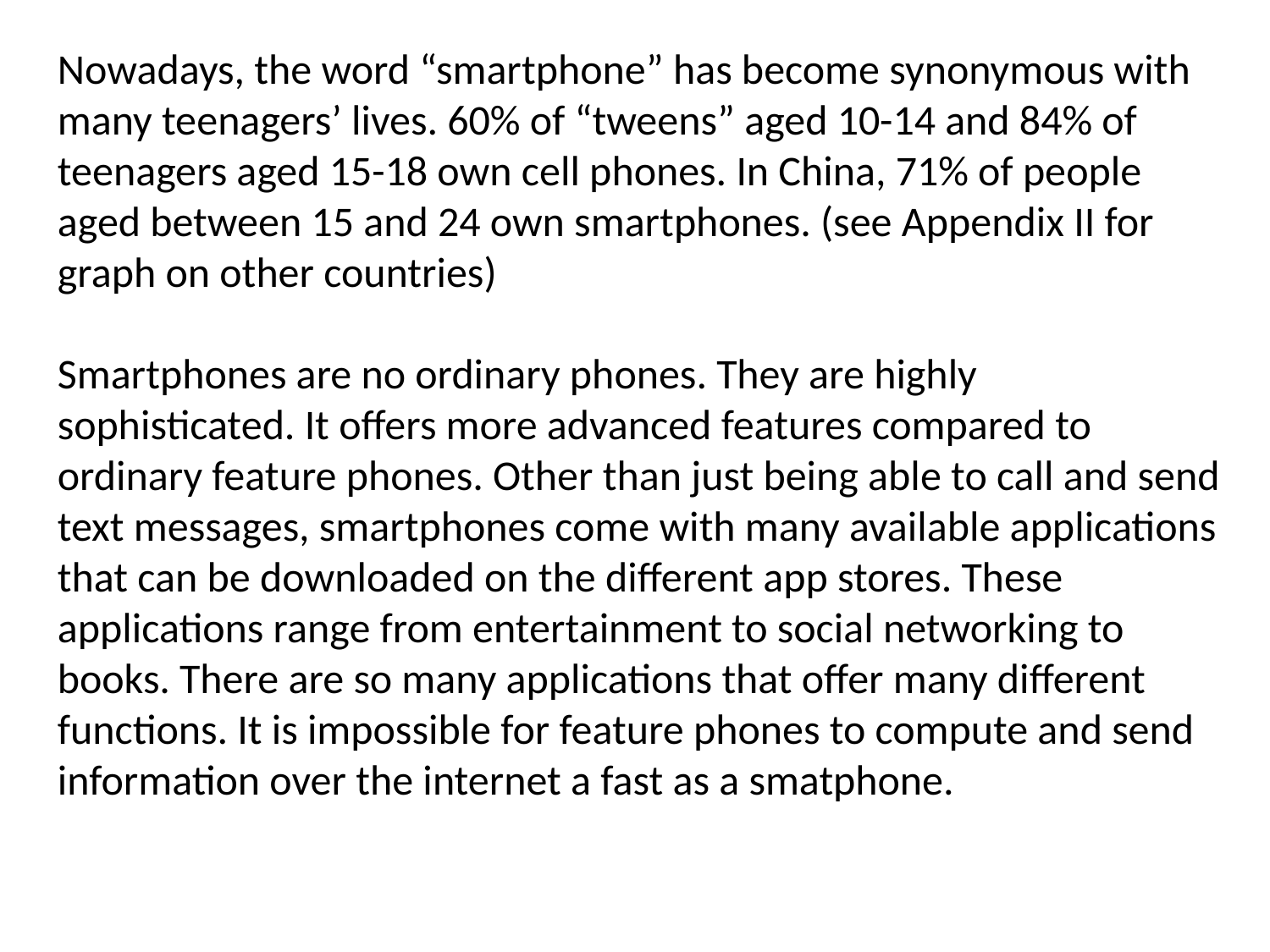

Nowadays, the word “smartphone” has become synonymous with many teenagers’ lives. 60% of “tweens” aged 10-14 and 84% of teenagers aged 15-18 own cell phones. In China, 71% of people aged between 15 and 24 own smartphones. (see Appendix II for graph on other countries)

Smartphones are no ordinary phones. They are highly sophisticated. It offers more advanced features compared to ordinary feature phones. Other than just being able to call and send text messages, smartphones come with many available applications that can be downloaded on the different app stores. These applications range from entertainment to social networking to books. There are so many applications that offer many different functions. It is impossible for feature phones to compute and send information over the internet a fast as a smatphone.